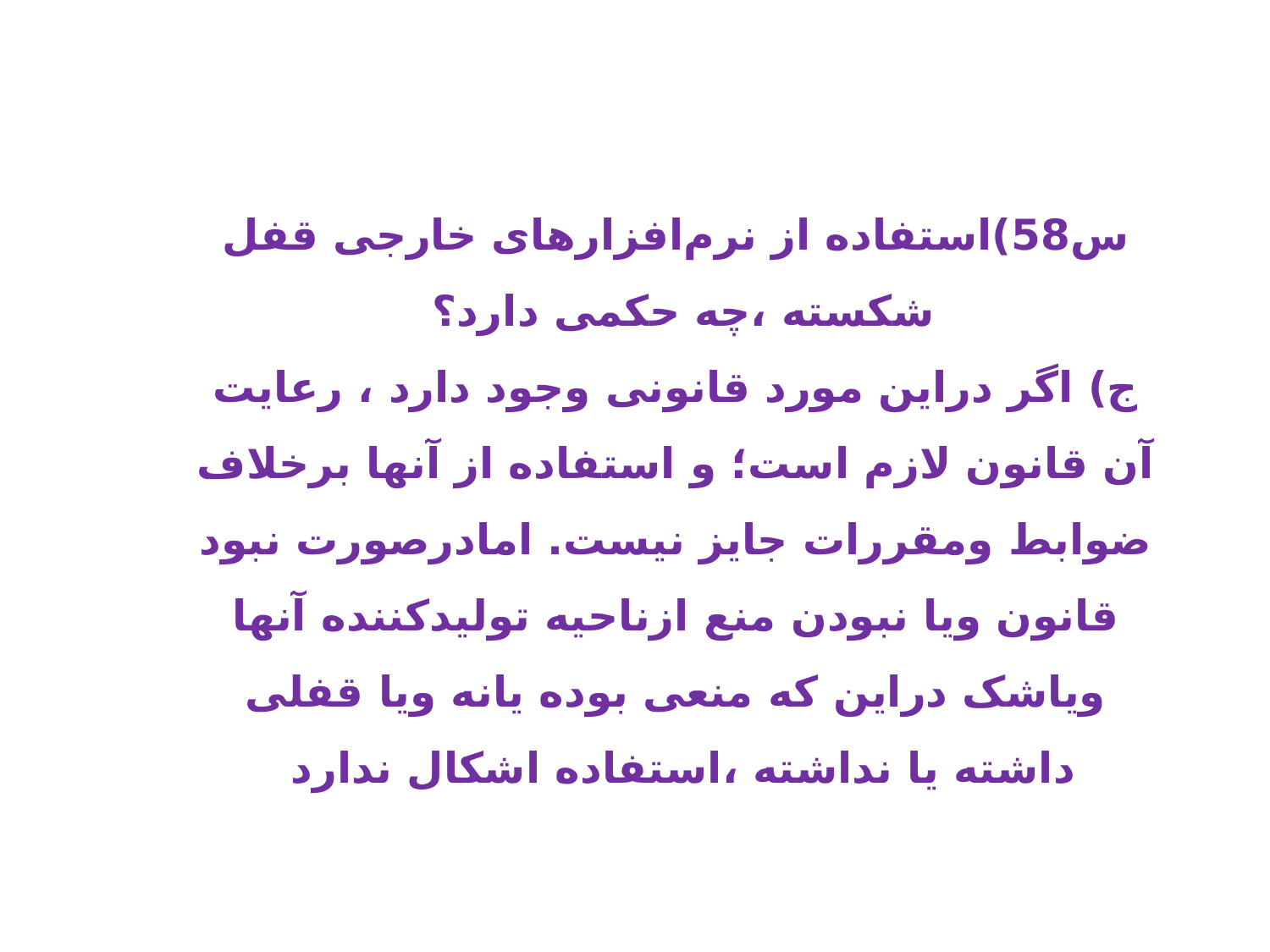

س58)استفاده از نرم­‌افزارهای خارجی قفل شکسته ،چه حکمی دارد؟
ج) اگر دراین مورد قانونی وجود دارد ، رعایت آن قانون لازم است؛ و استفاده از آنها برخلاف ضوابط ومقررات جایز نیست. امادرصورت نبود قانون ویا نبودن منع ازناحیه تولیدکننده آنها ویاشک دراین که منعی بوده یانه ویا قفلی داشته یا نداشته ،استفاده­ اشکال ندارد